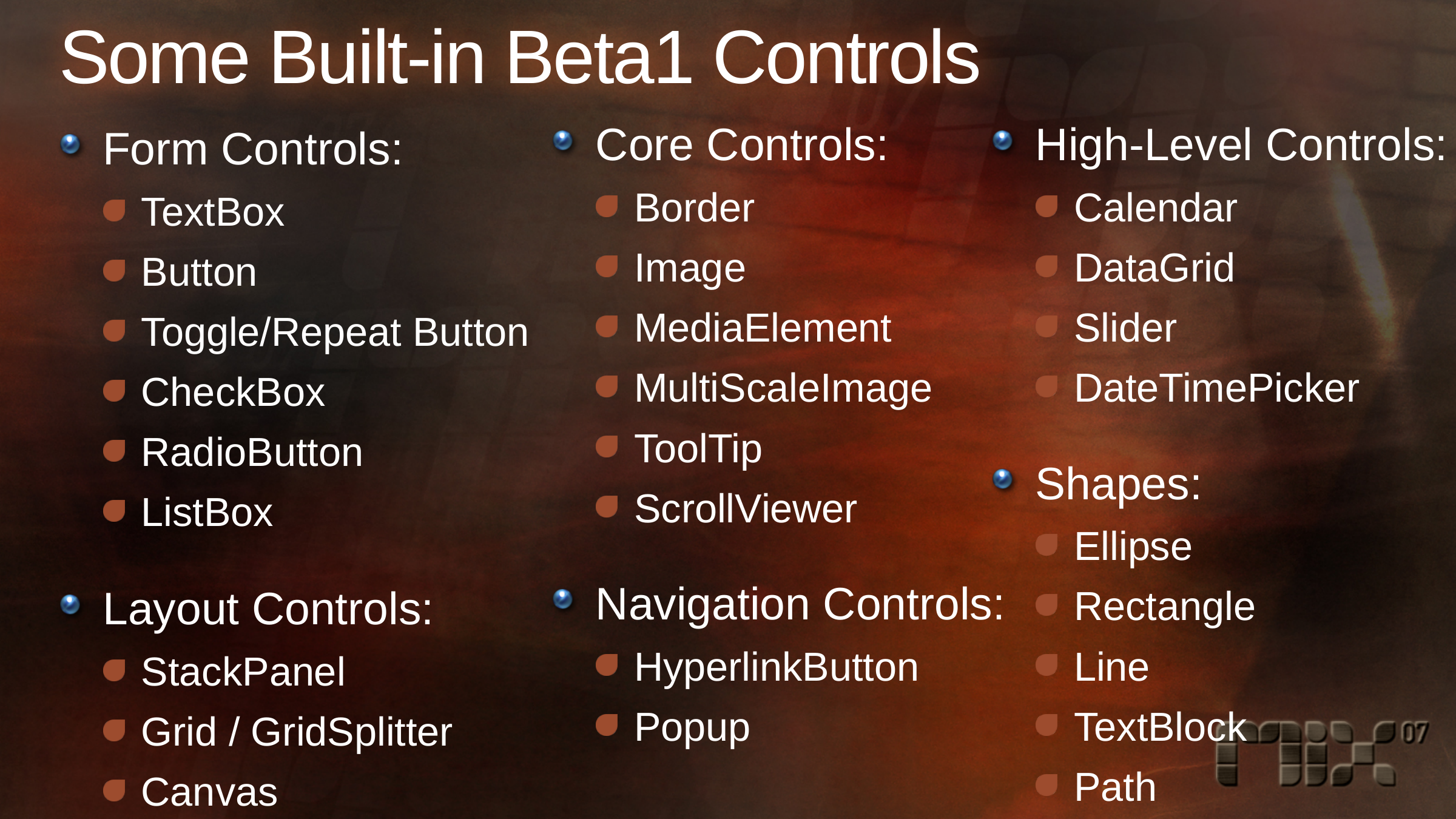

# Some Built-in Beta1 Controls
Core Controls:
Border
Image
MediaElement
MultiScaleImage
ToolTip
ScrollViewer

Navigation Controls:
HyperlinkButton
Popup
High-Level Controls:
Calendar
DataGrid
Slider
DateTimePicker

Shapes:
Ellipse
Rectangle
Line
TextBlock
Path
Form Controls:
TextBox
Button
Toggle/Repeat Button
CheckBox
RadioButton
ListBox

Layout Controls:
StackPanel
Grid / GridSplitter
Canvas